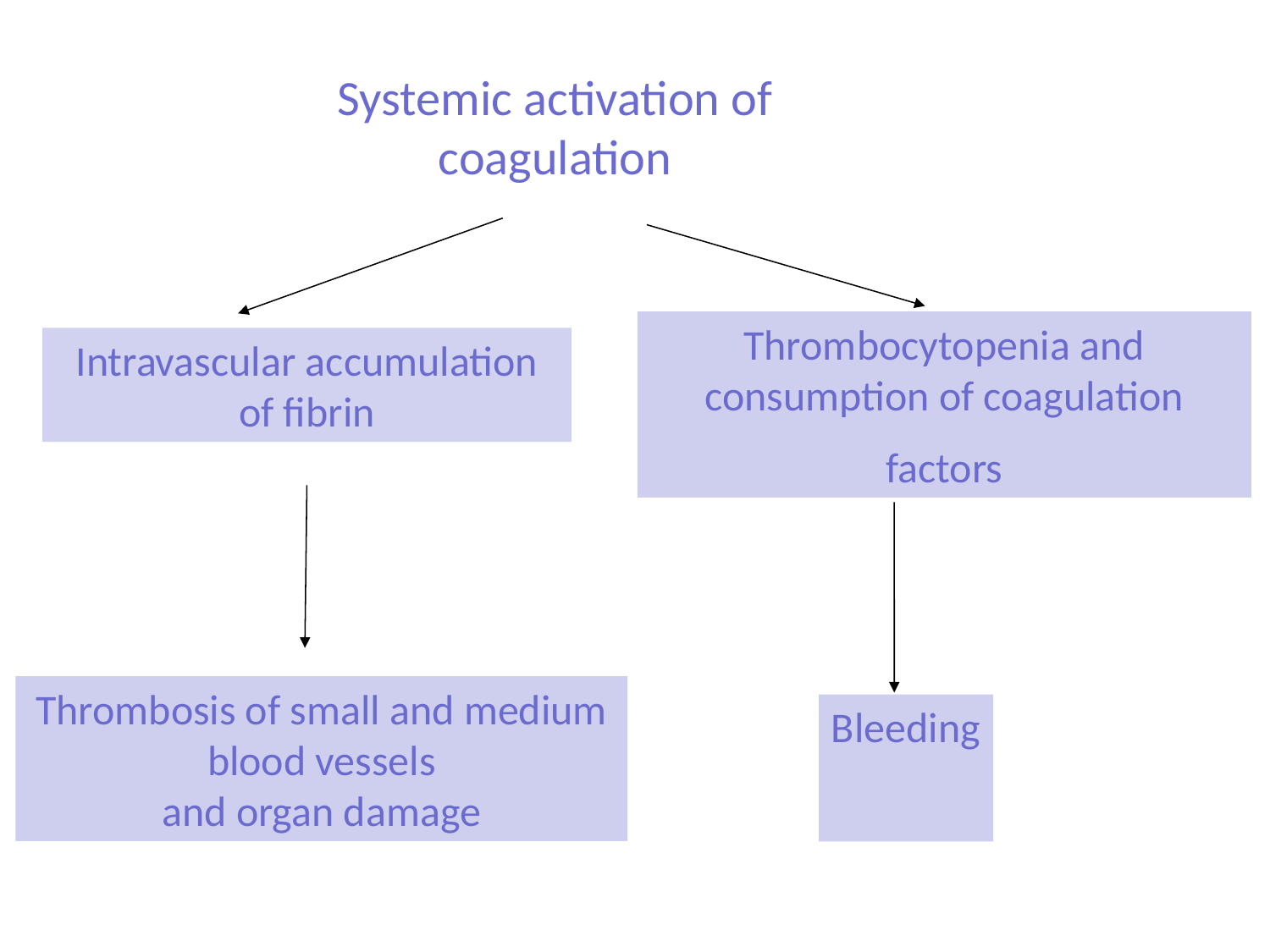

Systemic activation of coagulation

Thrombocytopenia and consumption of coagulation
factors
Intravascular accumulation of fibrin

Thrombosis of small and medium blood vessels
and organ damage
Bleeding